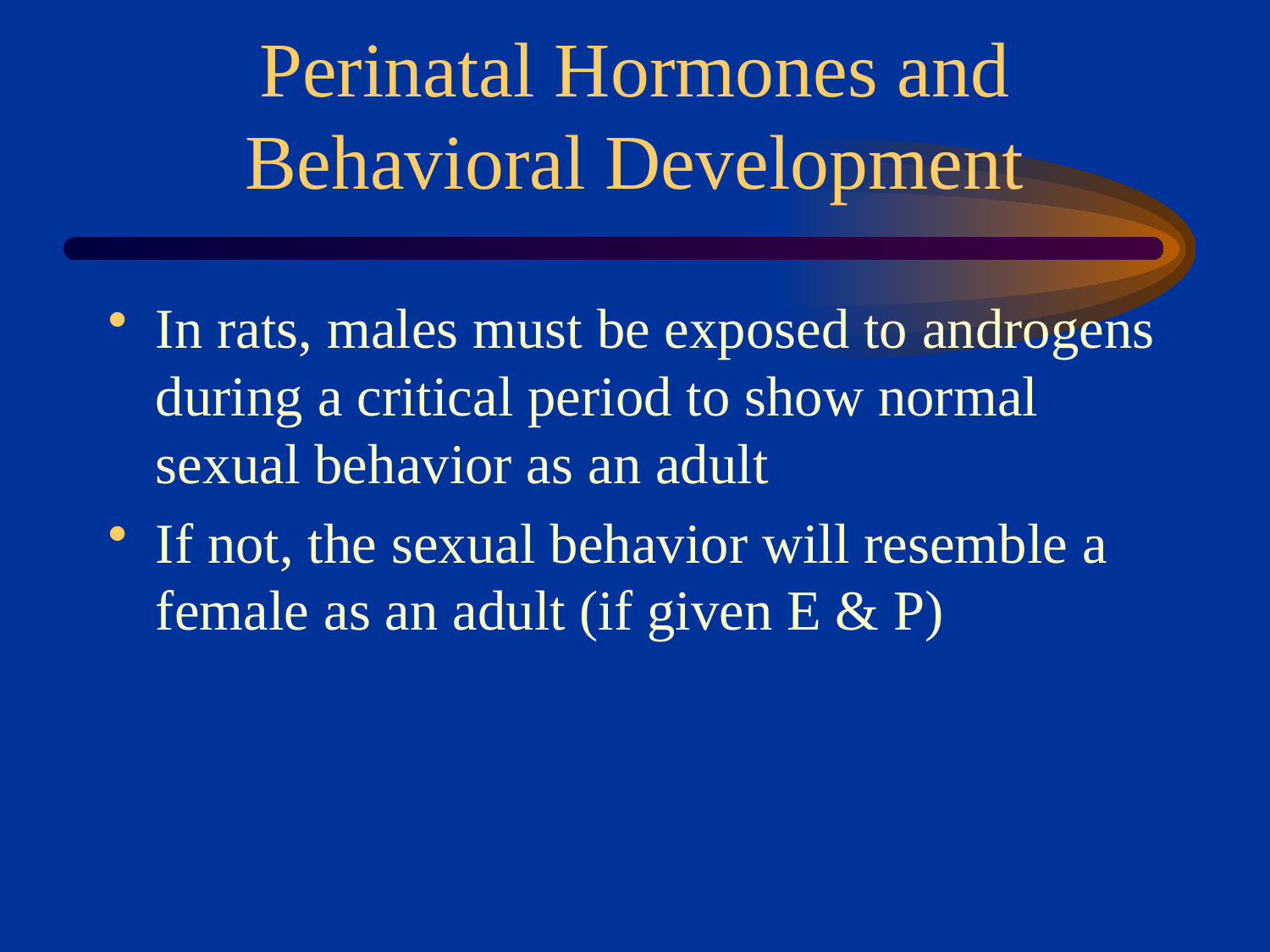

# Perinatal Hormones and Behavioral Development
In rats, males must be exposed to androgens during a critical period to show normal sexual behavior as an adult
If not, the sexual behavior will resemble a female as an adult (if given E & P)